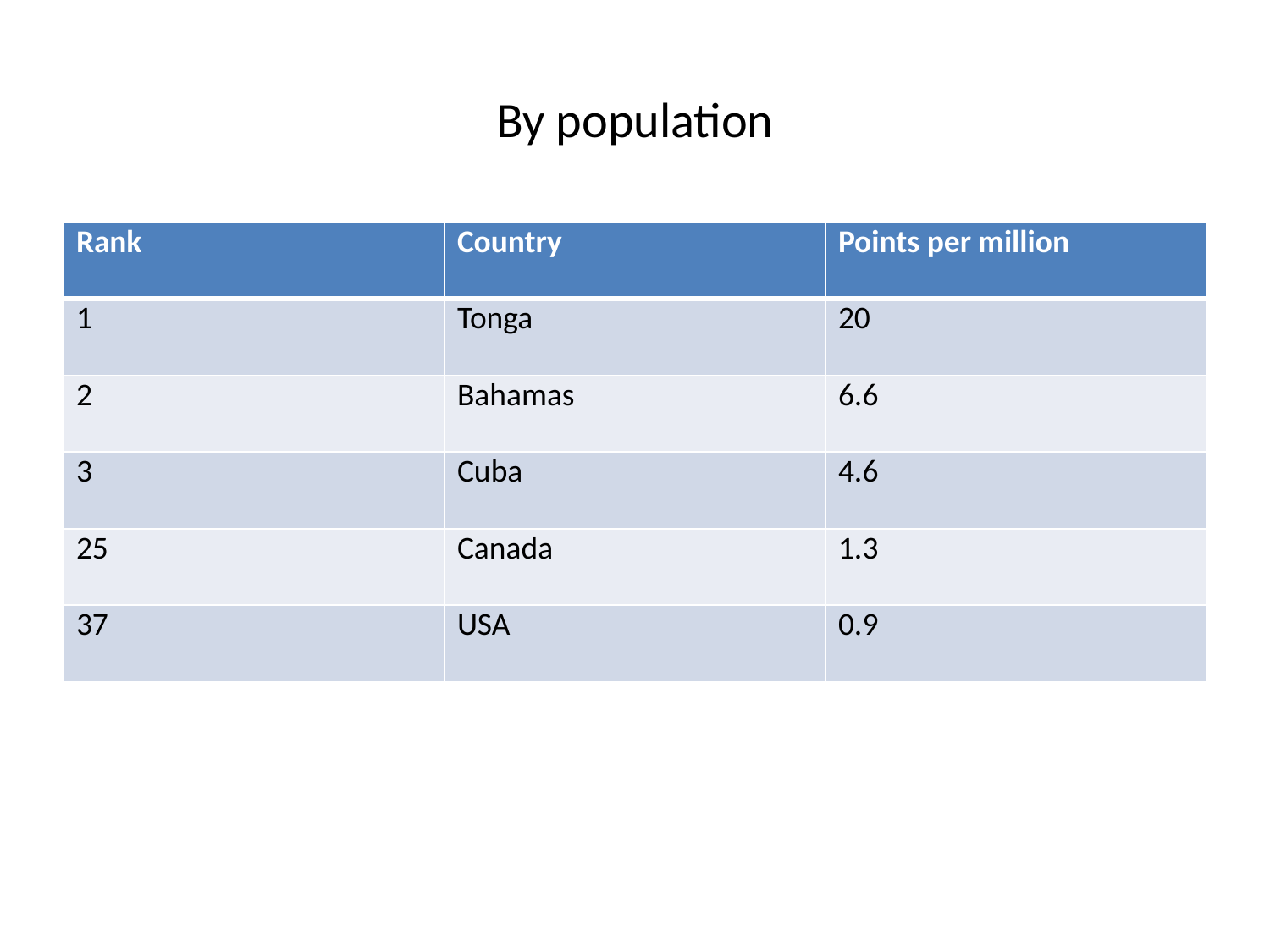

# By population
| Rank | Country | Points per million |
| --- | --- | --- |
| 1 | Tonga | 20 |
| 2 | Bahamas | 6.6 |
| 3 | Cuba | 4.6 |
| 25 | Canada | 1.3 |
| 37 | USA | 0.9 |